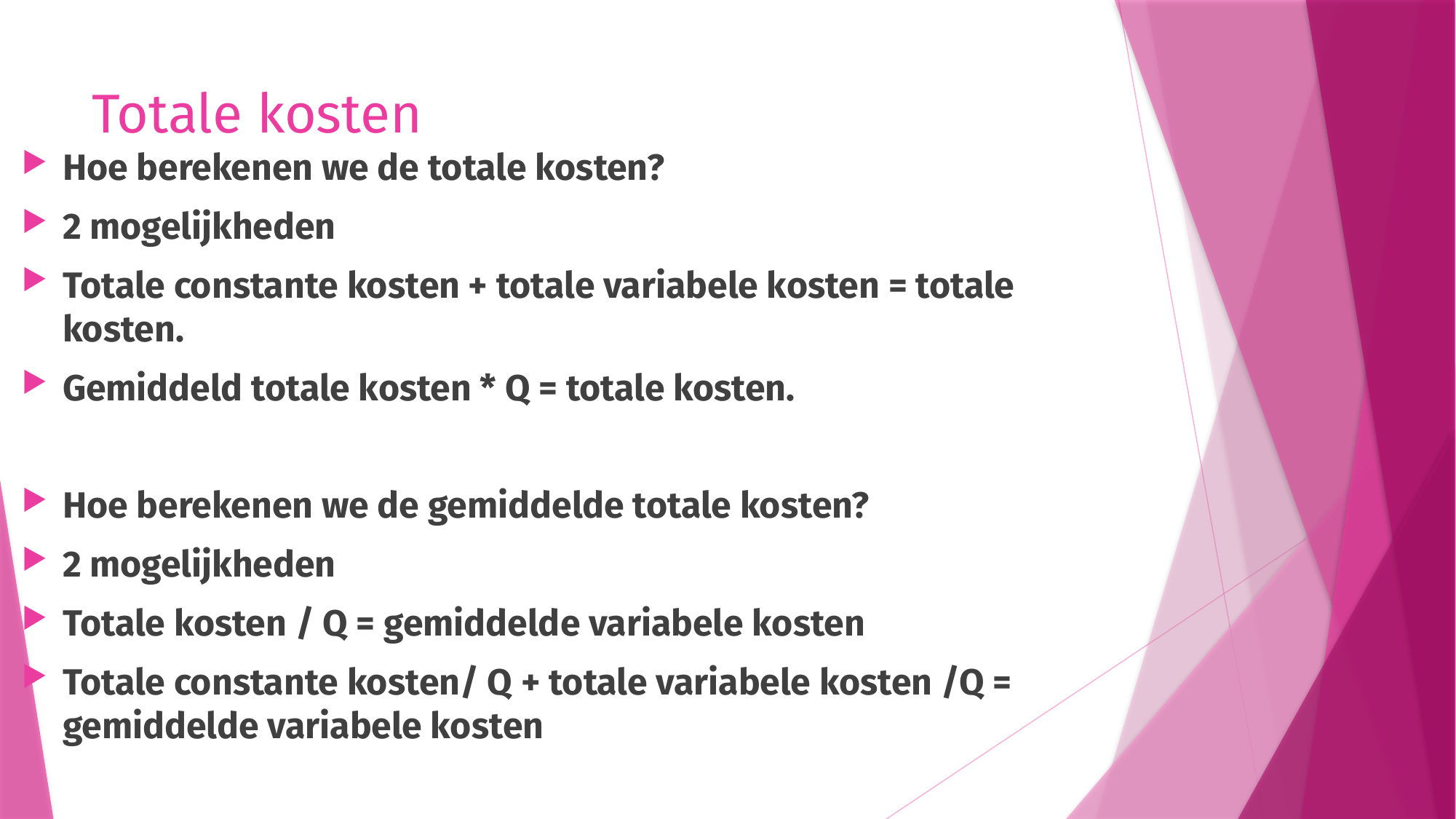

# Totale kosten
Hoe berekenen we de totale kosten?
2 mogelijkheden
Totale constante kosten + totale variabele kosten = totale kosten.
Gemiddeld totale kosten * Q = totale kosten.

Hoe berekenen we de gemiddelde totale kosten?
2 mogelijkheden
Totale kosten / Q = gemiddelde variabele kosten
Totale constante kosten/ Q + totale variabele kosten /Q = gemiddelde variabele kosten